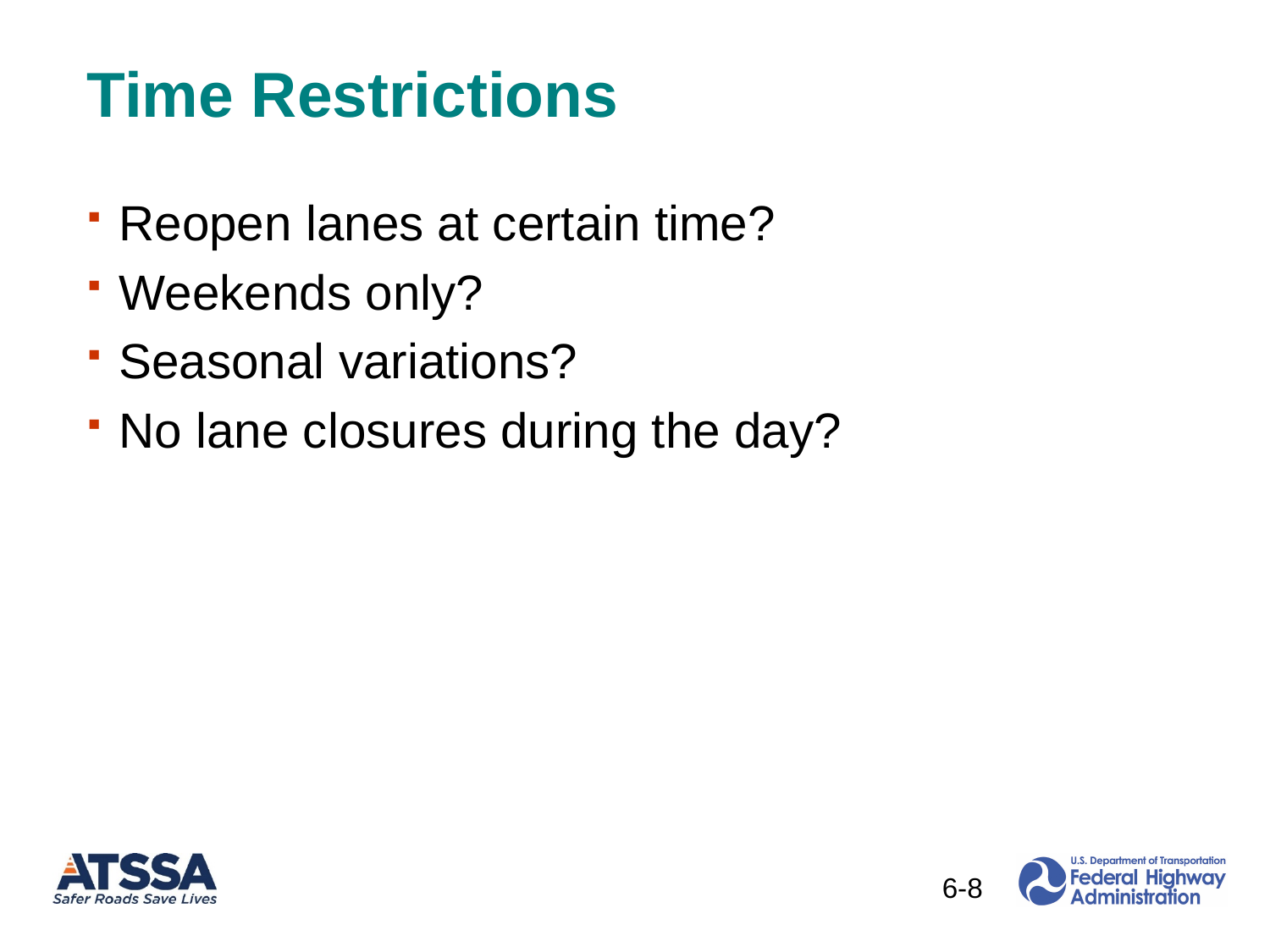

# Time Restrictions
Reopen lanes at certain time?
Weekends only?
Seasonal variations?
No lane closures during the day?